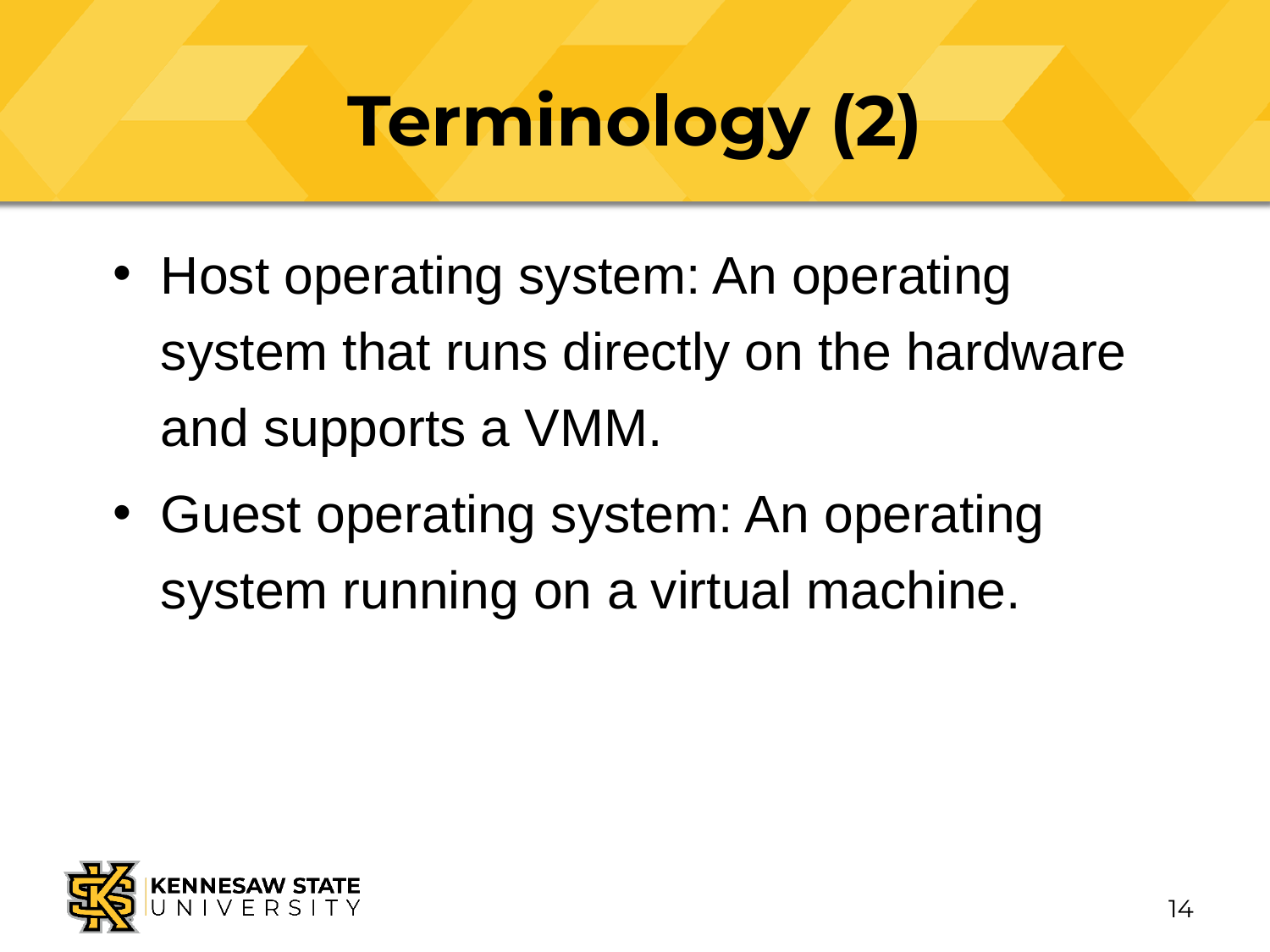

# Terminology (2)
Host operating system: An operating system that runs directly on the hardware and supports a VMM.
Guest operating system: An operating system running on a virtual machine.
14